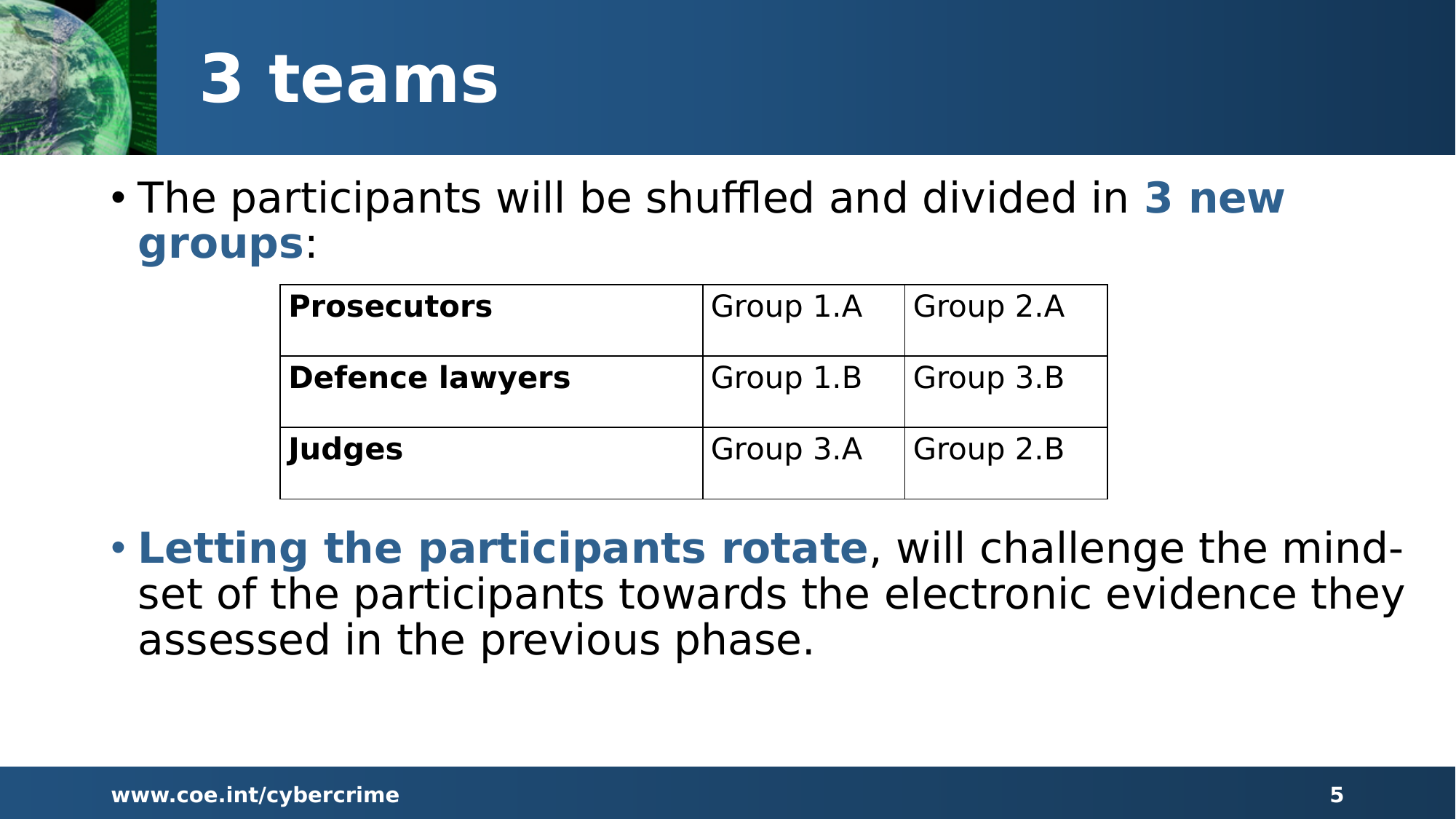

# 3 teams
The participants will be shuffled and divided in 3 new groups:

Letting the participants rotate, will challenge the mind-set of the participants towards the electronic evidence they assessed in the previous phase.

| Prosecutors | Group 1.A | Group 2.A |
| --- | --- | --- |
| Defence lawyers | Group 1.B | Group 3.B |
| Judges | Group 3.A | Group 2.B |
www.coe.int/cybercrime
5